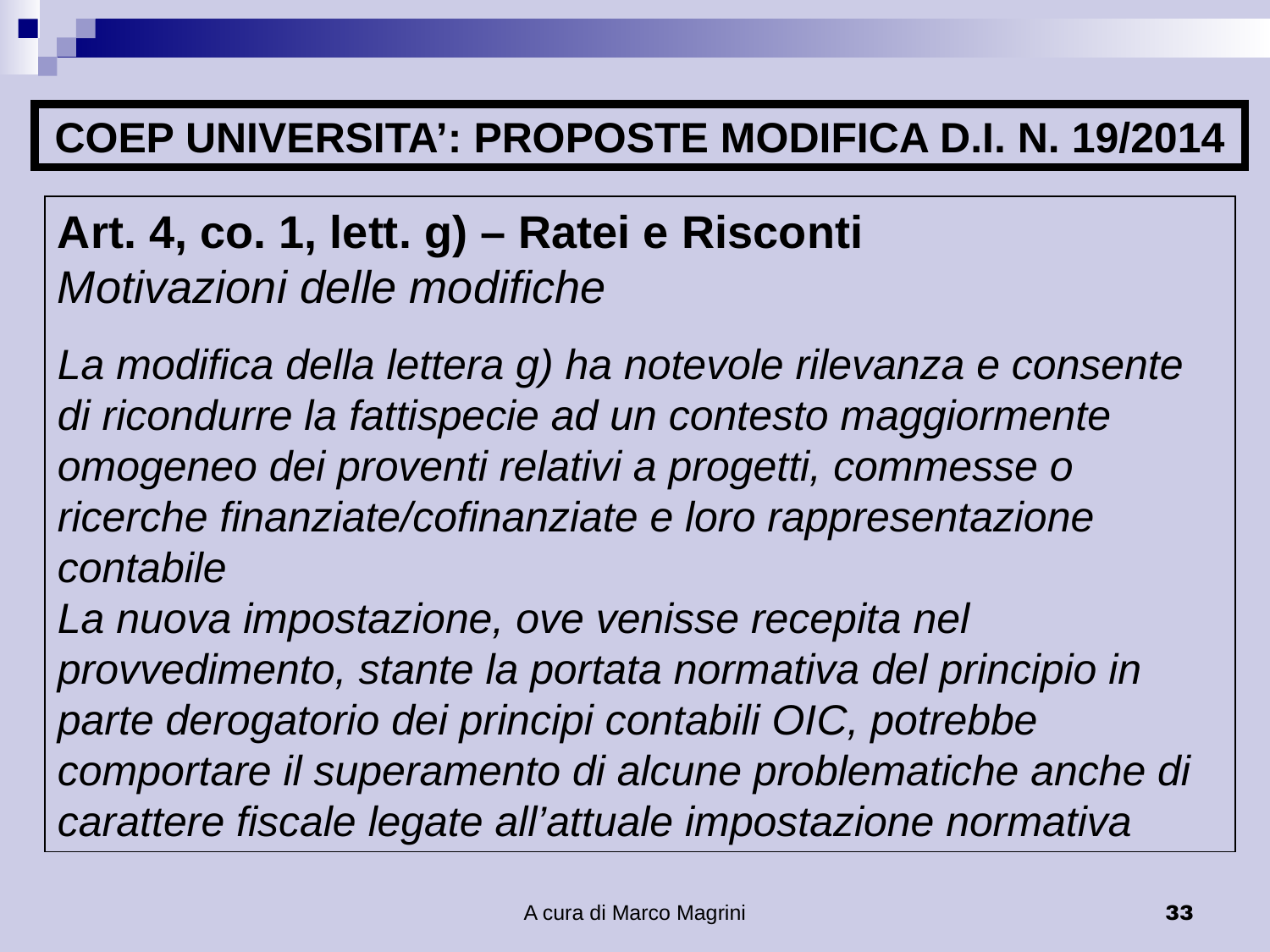

COEP UNIVERSITA’: PROPOSTE MODIFICA D.I. N. 19/2014
Art. 4, co. 1, lett. g) – Ratei e Risconti
Motivazioni delle modifiche

La modifica della lettera g) ha notevole rilevanza e consente di ricondurre la fattispecie ad un contesto maggiormente omogeneo dei proventi relativi a progetti, commesse o ricerche finanziate/cofinanziate e loro rappresentazione contabile
La nuova impostazione, ove venisse recepita nel provvedimento, stante la portata normativa del principio in parte derogatorio dei principi contabili OIC, potrebbe comportare il superamento di alcune problematiche anche di carattere fiscale legate all’attuale impostazione normativa
A cura di Marco Magrini
33